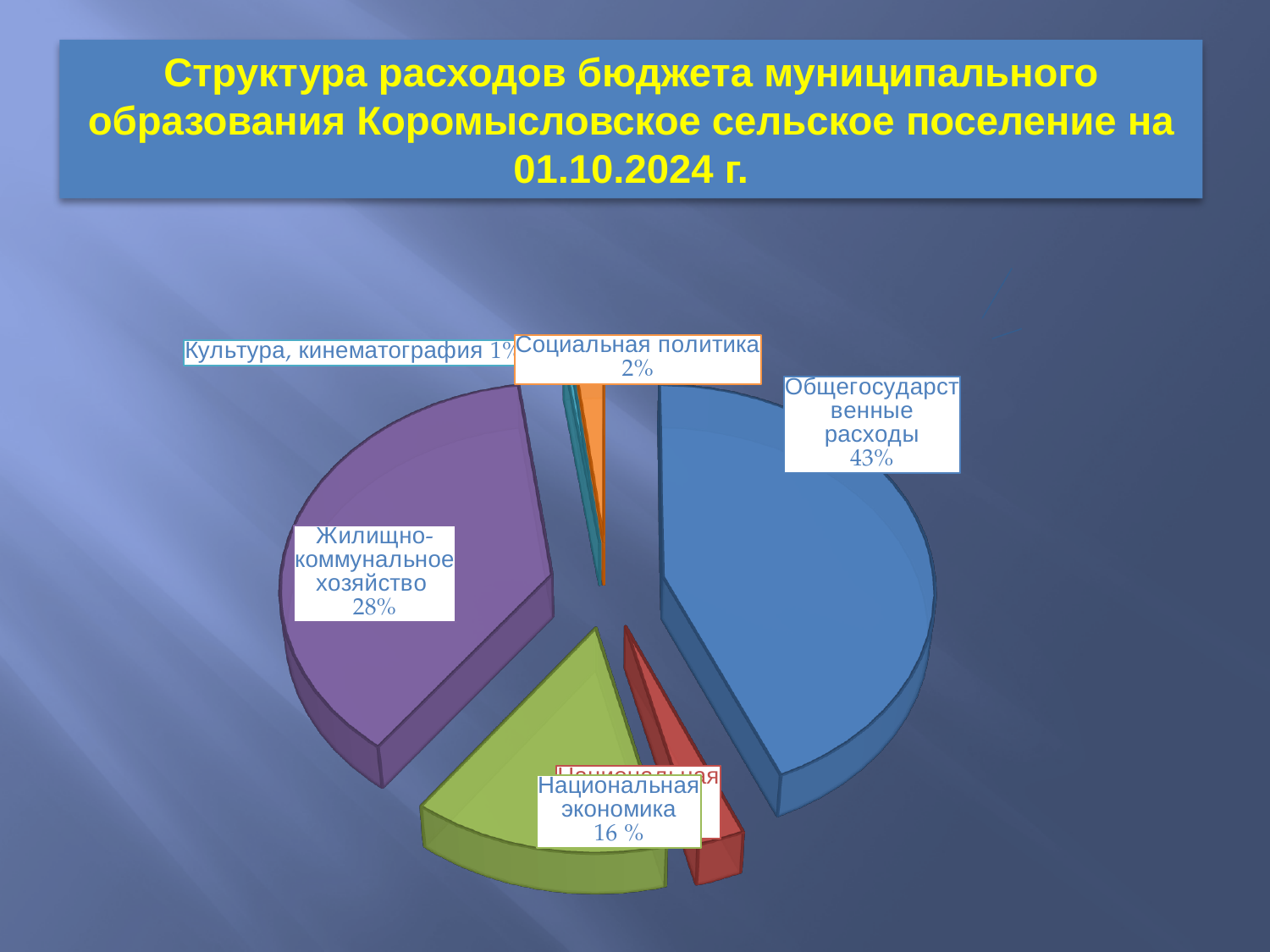

# Структура расходов бюджета муниципального образования Коромысловское сельское поселение на 01.10.2024 г.

[unsupported chart]